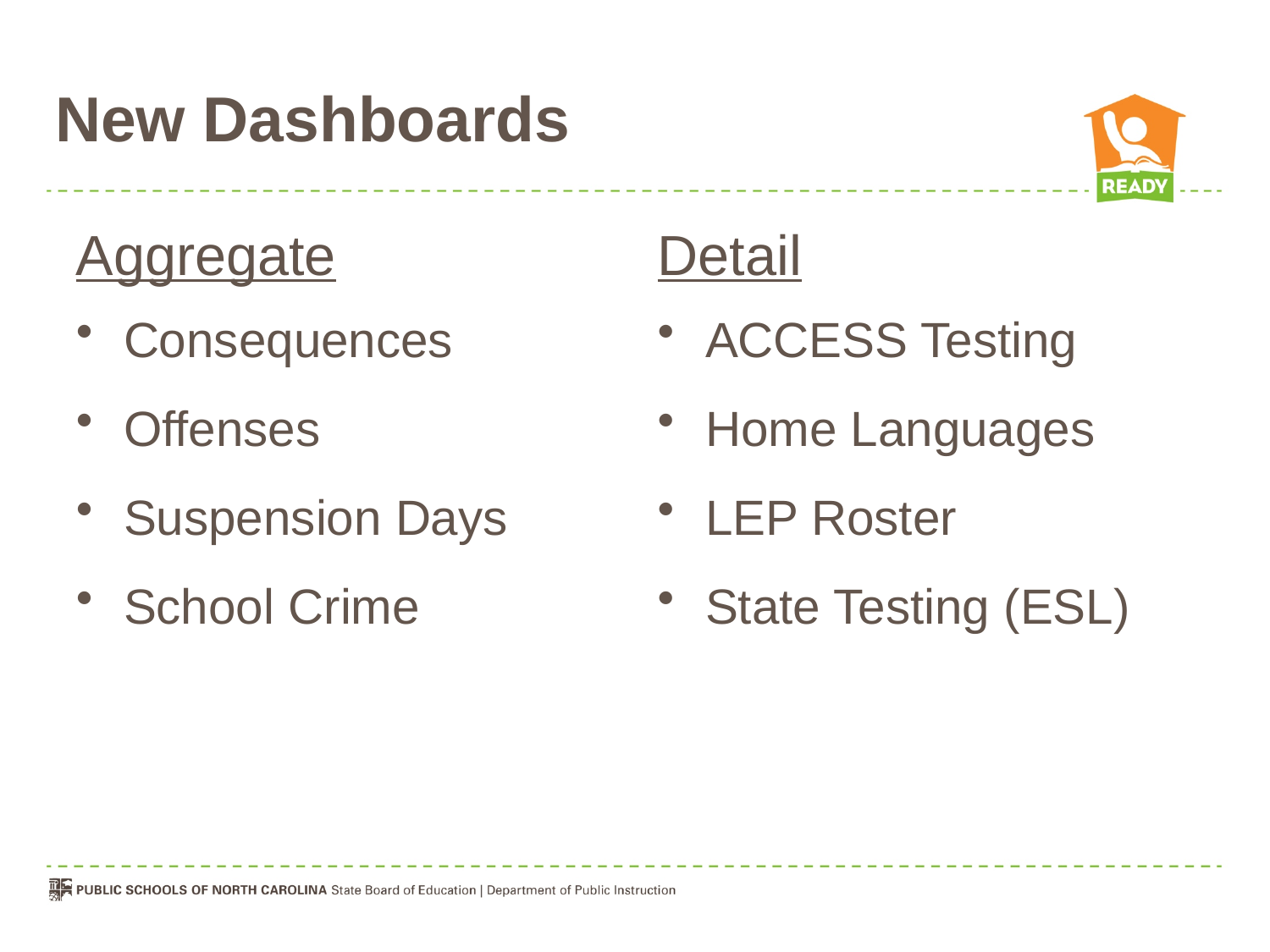

# New Dashboards
Aggregate
Detail
Consequences
Offenses
Suspension Days
School Crime
ACCESS Testing
Home Languages
LEP Roster
State Testing (ESL)